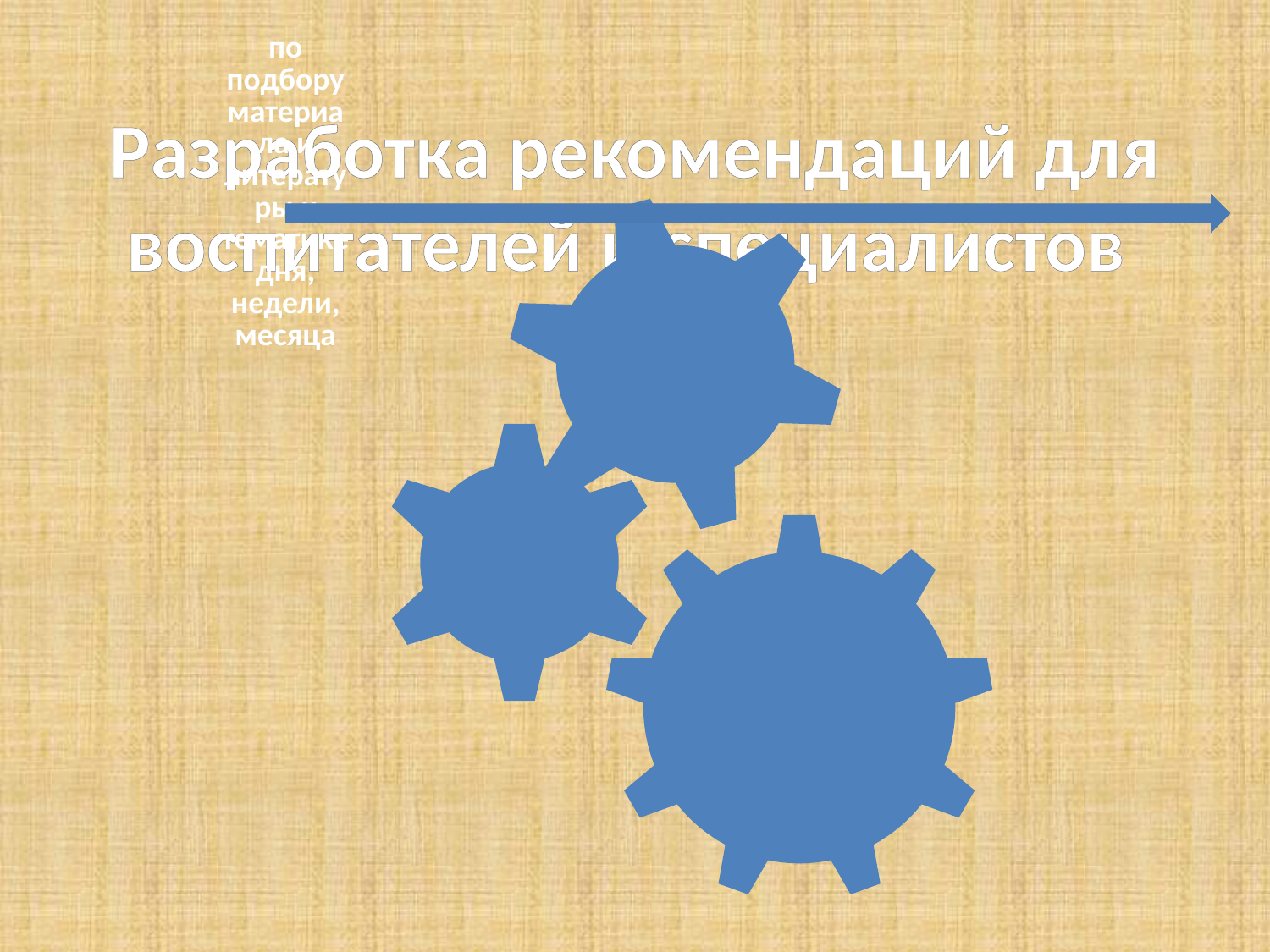

# Разработка рекомендаций для воспитателей и специалистов
по подбору материала и литературы к тематике дня, недели, месяца